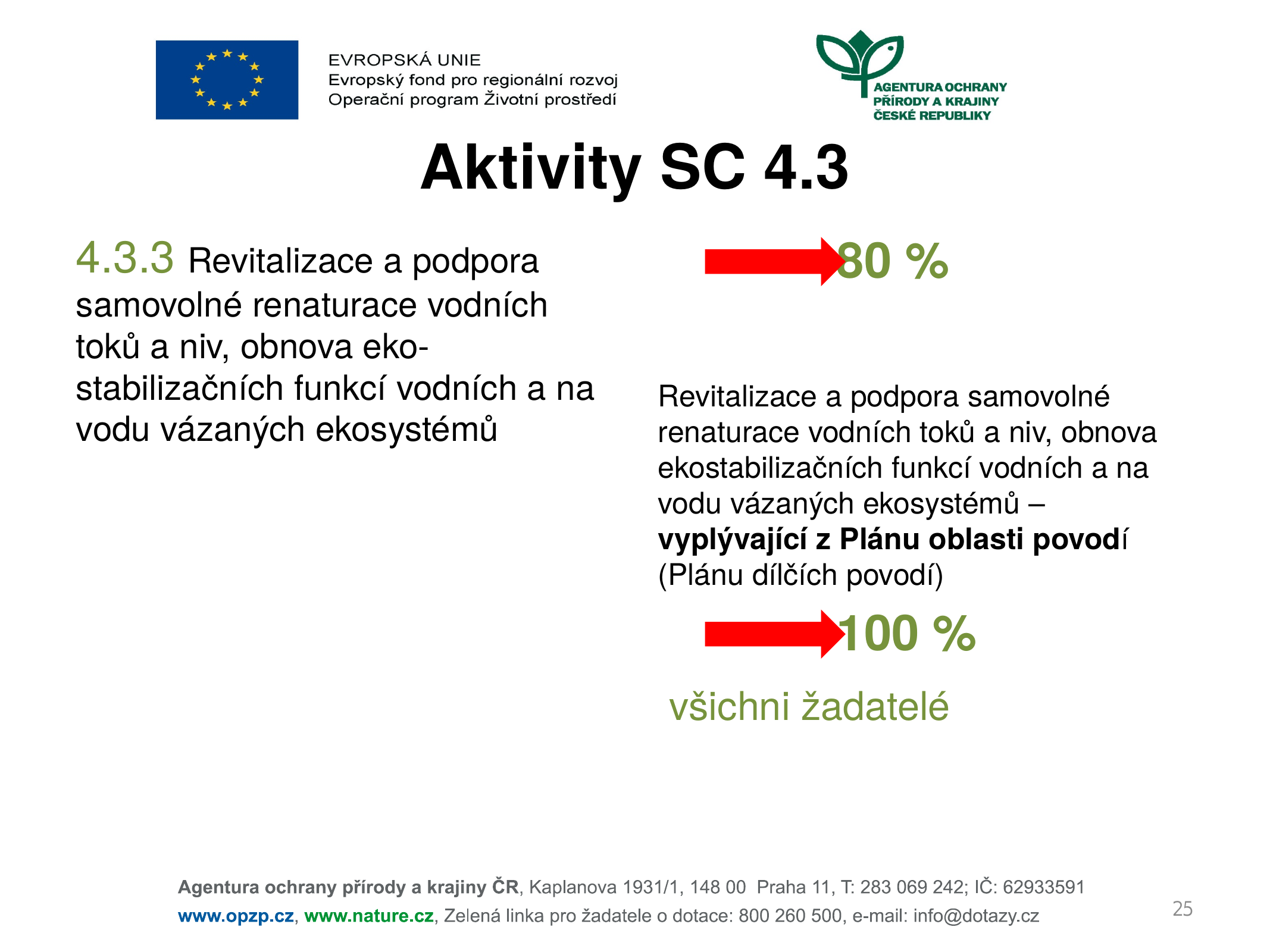

# Aktivity SC 4.3
4.3.3 Revitalizace a podpora samovolné renaturace vodních toků a niv, obnova eko-stabilizačních funkcí vodních a na vodu vázaných ekosystémů

		80 %

Revitalizace a podpora samovolné renaturace vodních toků a niv, obnova ekostabilizačních funkcí vodních a na vodu vázaných ekosystémů – vyplývající z Plánu oblasti povodí (Plánu dílčích povodí)
		100 %
 všichni žadatelé

25